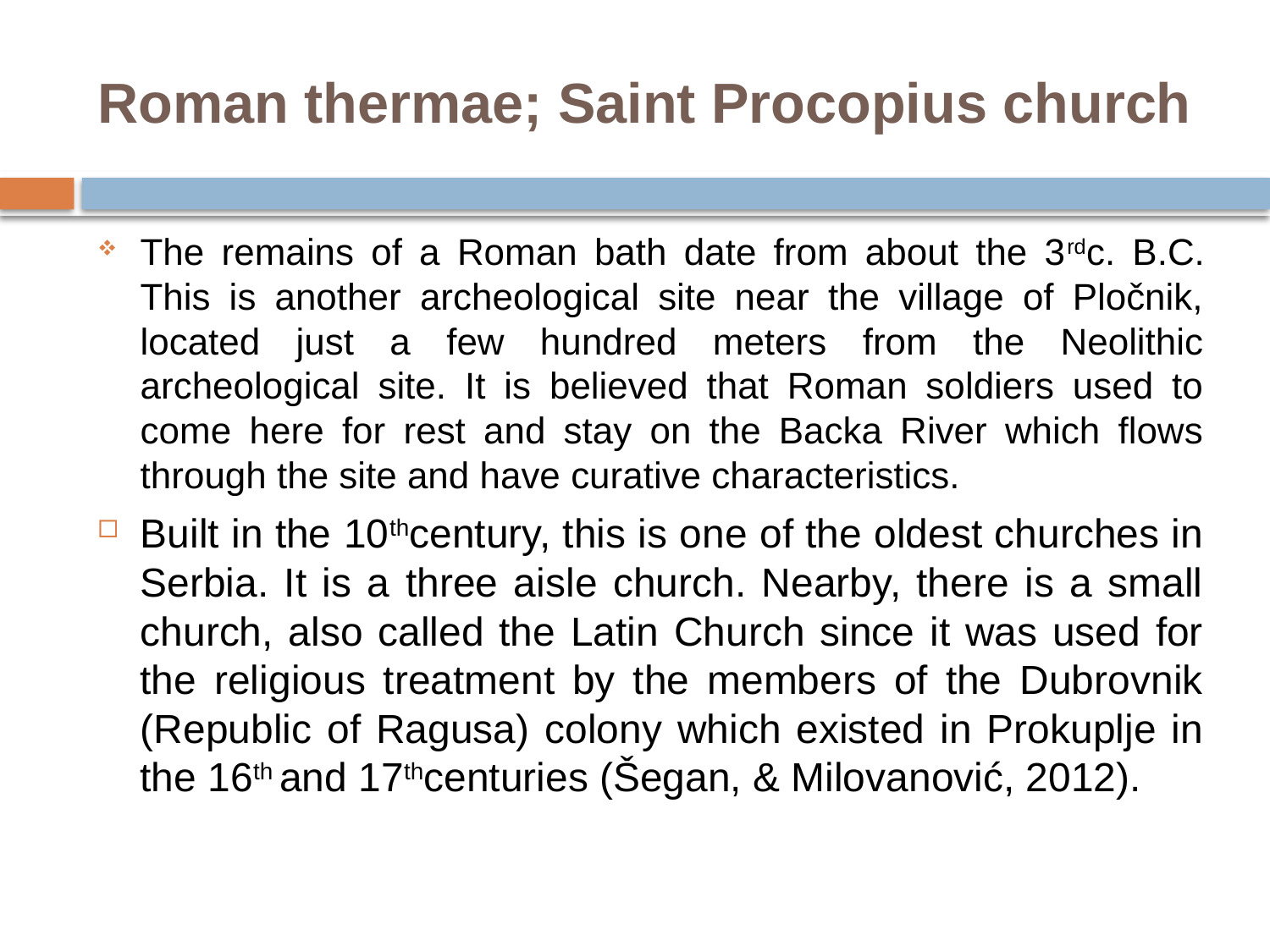

# Roman thermae; Saint Procopius church
The remains of a Roman bath date from about the 3rdc. B.C. This is another archeological site near the village of Pločnik, located just a few hundred meters from the Neolithic archeological site. It is believed that Roman soldiers used to come here for rest and stay on the Backa River which flows through the site and have curative characteristics.
Built in the 10thcentury, this is one of the oldest churches in Serbia. It is a three aisle church. Nearby, there is a small church, also called the Latin Church since it was used for the religious treatment by the members of the Dubrovnik (Republic of Ragusa) colony which existed in Prokuplje in the 16th and 17thcenturies (Šegan, & Milovanović, 2012).